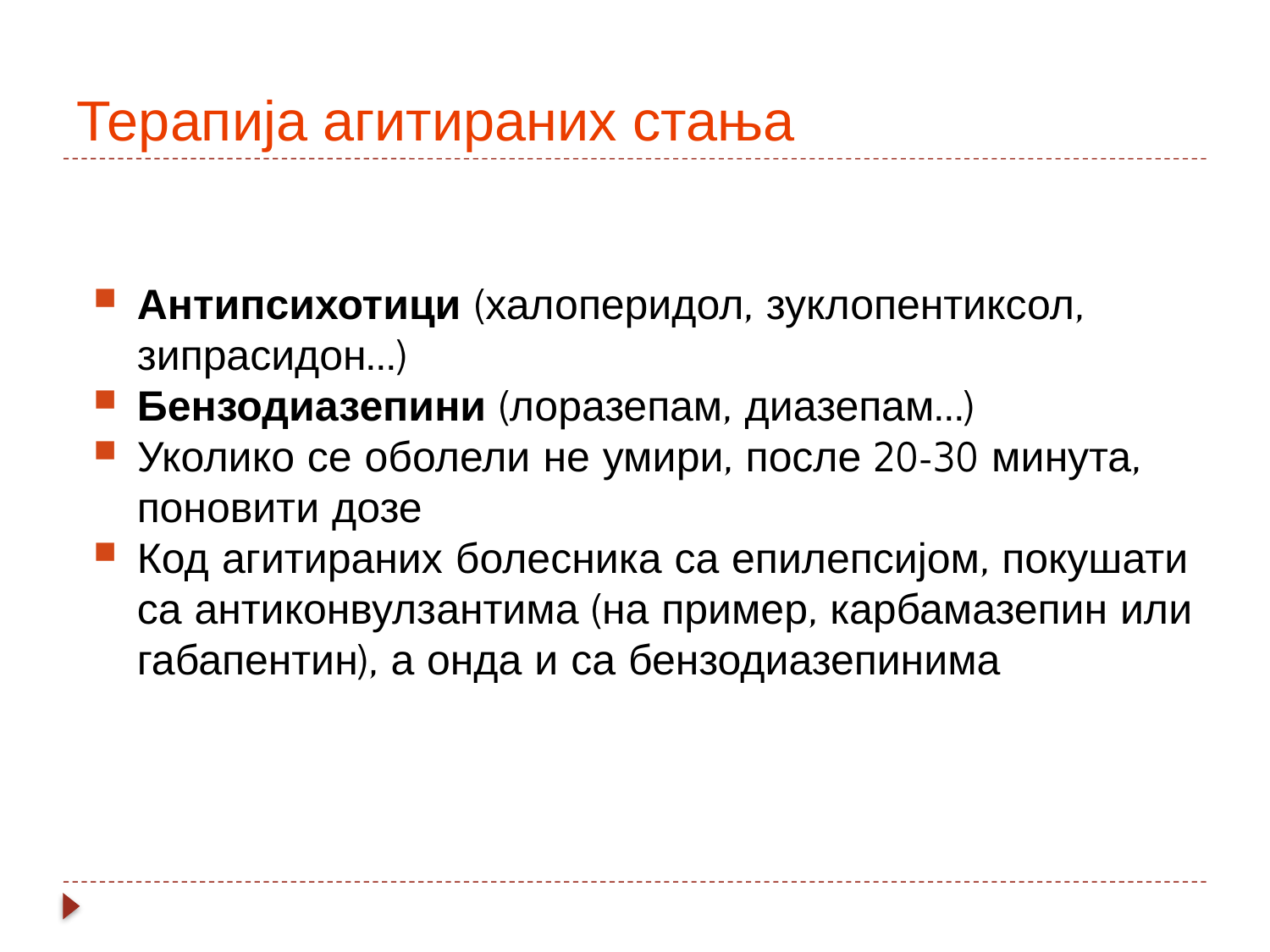

# Терапија агитираних стања

Антипсихотици (халоперидол, зуклопентиксол, зипрасидон...)
Бензодиазепини (лоразепам, диазепам...)
Уколико се оболели не умири, после 20-30 минута, поновити дозе
Код агитираних болесника са епилепсијом, покушати са антиконвулзантима (на пример, карбамазепин или габапентин), а онда и са бензодиазепинима